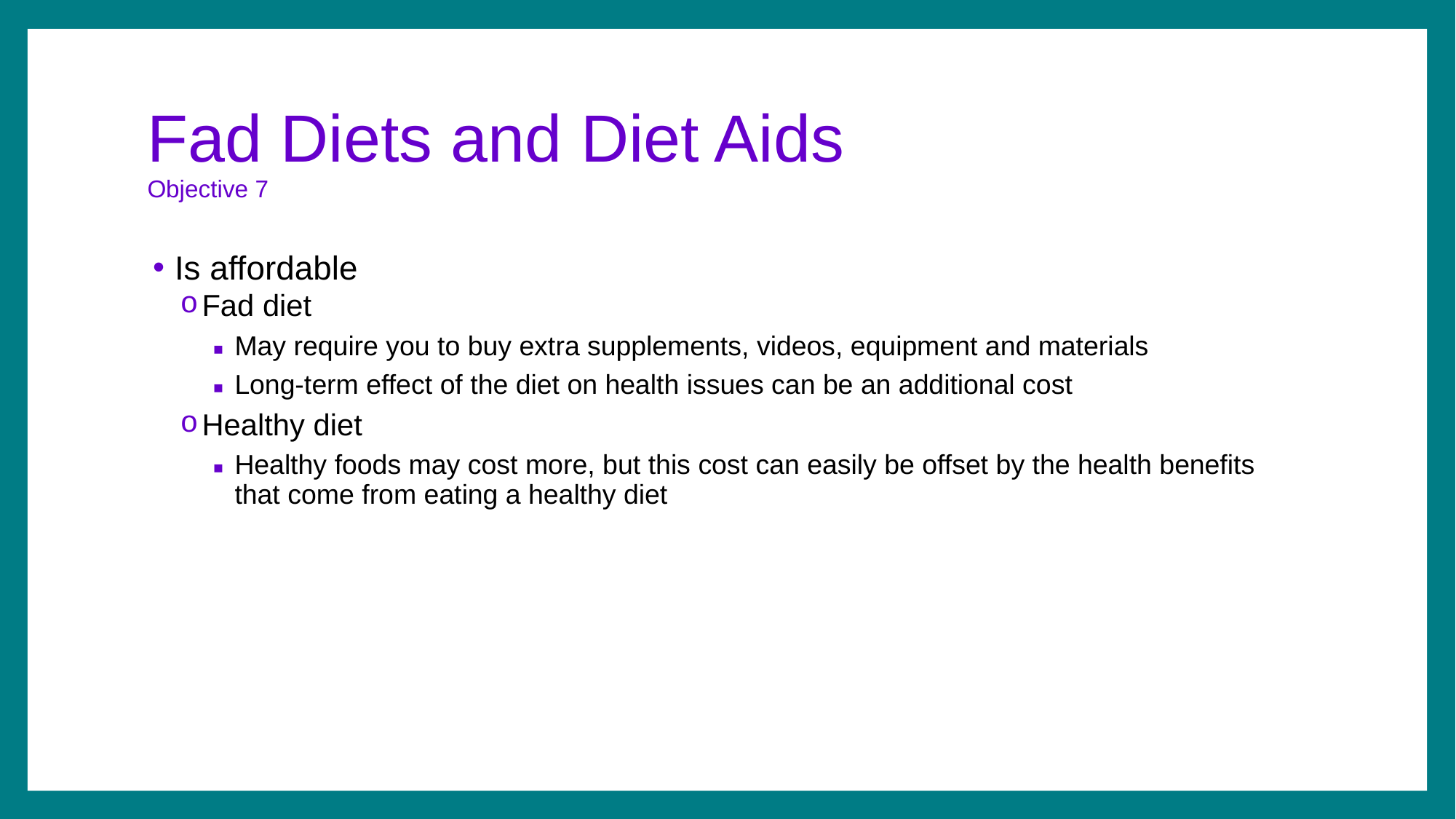

# Fad Diets and Diet Aids Objective 7
Is affordable
Fad diet
May require you to buy extra supplements, videos, equipment and materials
Long-term effect of the diet on health issues can be an additional cost
Healthy diet
Healthy foods may cost more, but this cost can easily be offset by the health benefits that come from eating a healthy diet